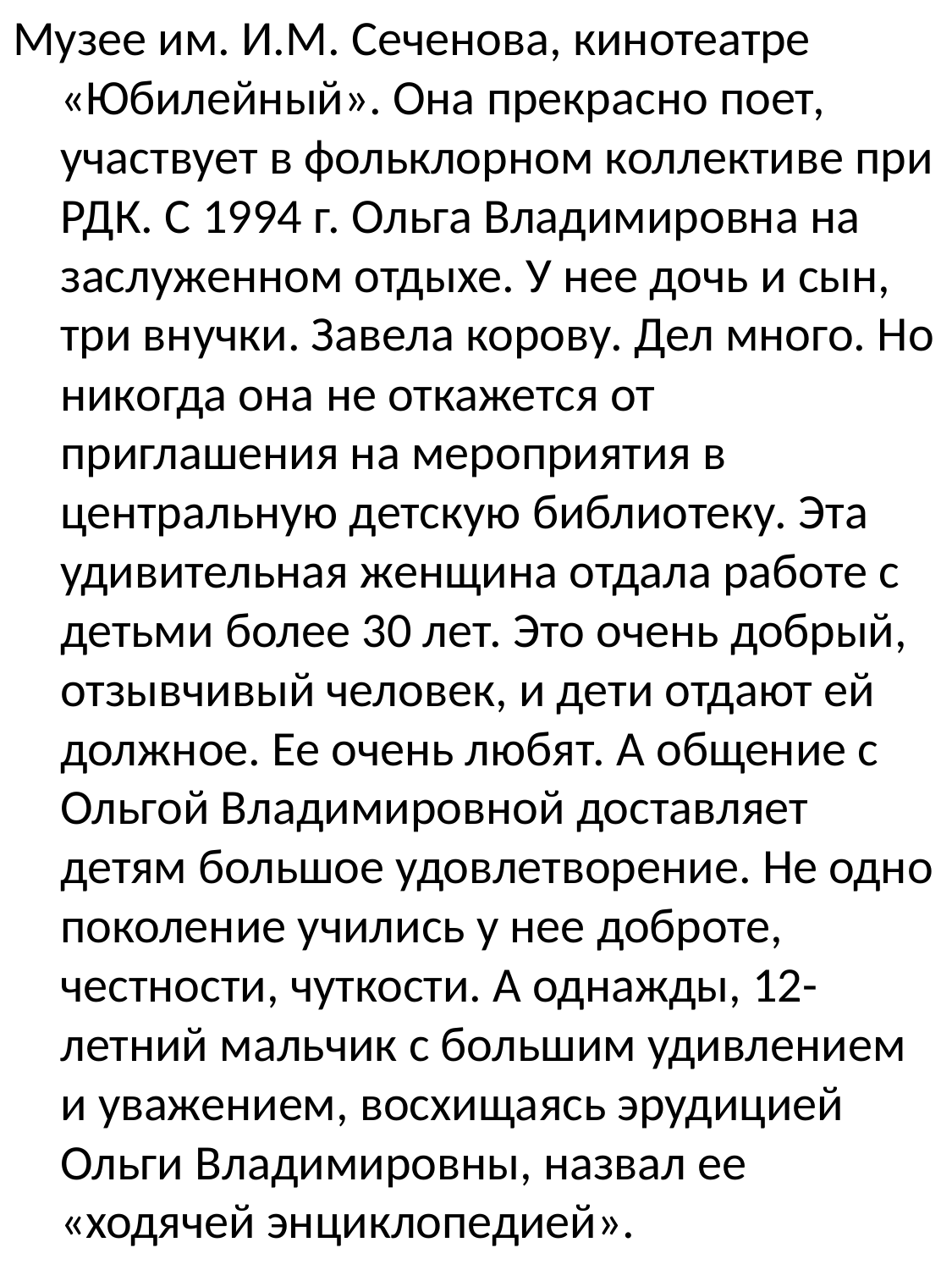

Музее им. И.М. Сеченова, кинотеатре «Юбилейный». Она прекрасно поет, участвует в фольклорном коллективе при РДК. С 1994 г. Ольга Владимировна на заслуженном отдыхе. У нее дочь и сын, три внучки. Завела корову. Дел много. Но никогда она не откажется от приглашения на мероприятия в центральную детскую библиотеку. Эта удивительная женщина отдала работе с детьми более 30 лет. Это очень добрый, отзывчивый человек, и дети отдают ей должное. Ее очень любят. А общение с Ольгой Владимировной доставляет детям большое удовлетворение. Не одно поколение учились у нее доброте, честности, чуткости. А однажды, 12-летний мальчик с большим удивлением и уважением, восхищаясь эрудицией Ольги Владимировны, назвал ее «ходячей энциклопедией».
#